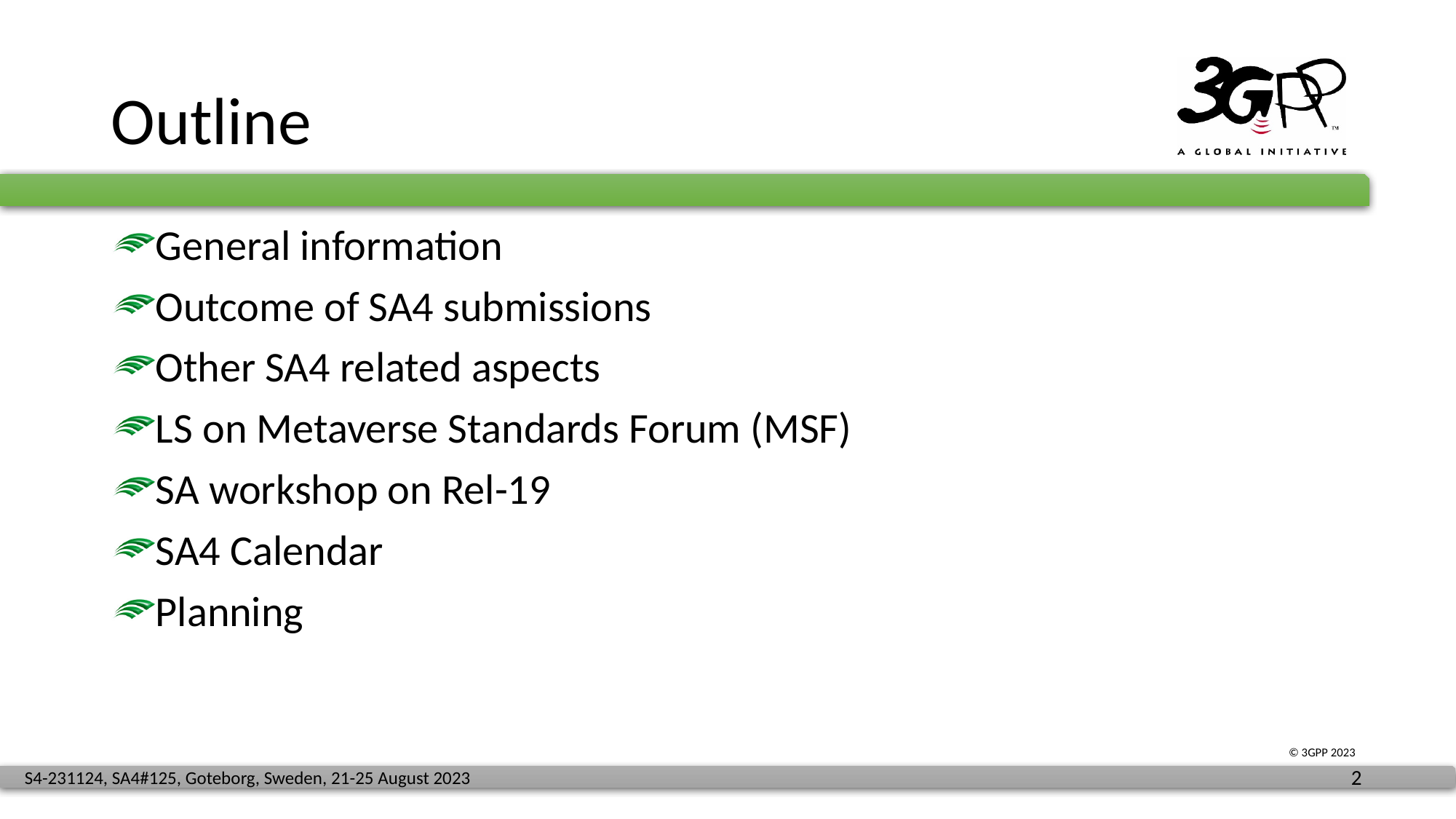

# Outline
General information
Outcome of SA4 submissions
Other SA4 related aspects
LS on Metaverse Standards Forum (MSF)
SA workshop on Rel-19
SA4 Calendar
Planning